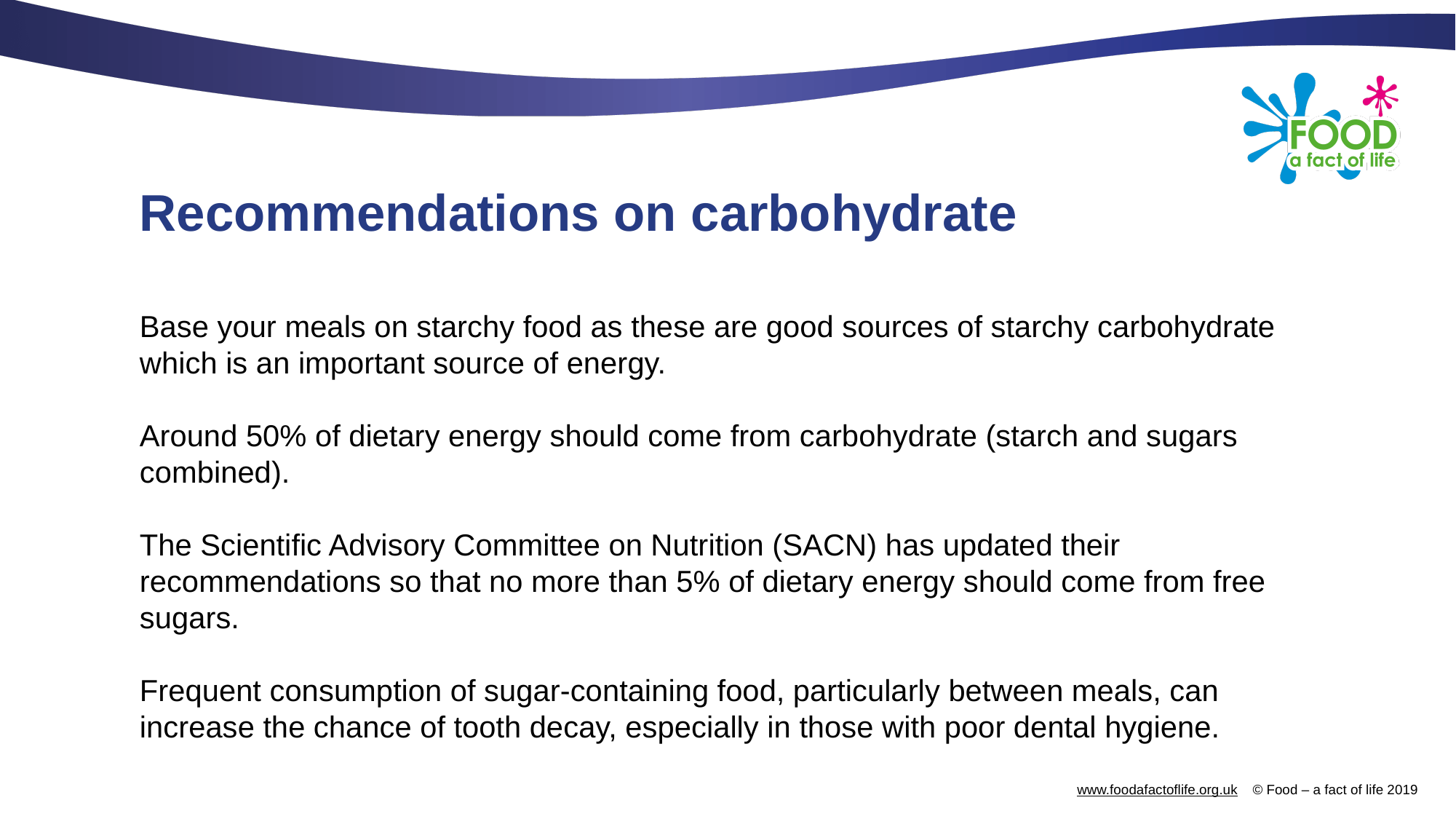

# Recommendations on carbohydrate
Base your meals on starchy food as these are good sources of starchy carbohydrate which is an important source of energy.

Around 50% of dietary energy should come from carbohydrate (starch and sugars combined).

The Scientific Advisory Committee on Nutrition (SACN) has updated their recommendations so that no more than 5% of dietary energy should come from free sugars.

Frequent consumption of sugar-containing food, particularly between meals, can increase the chance of tooth decay, especially in those with poor dental hygiene.